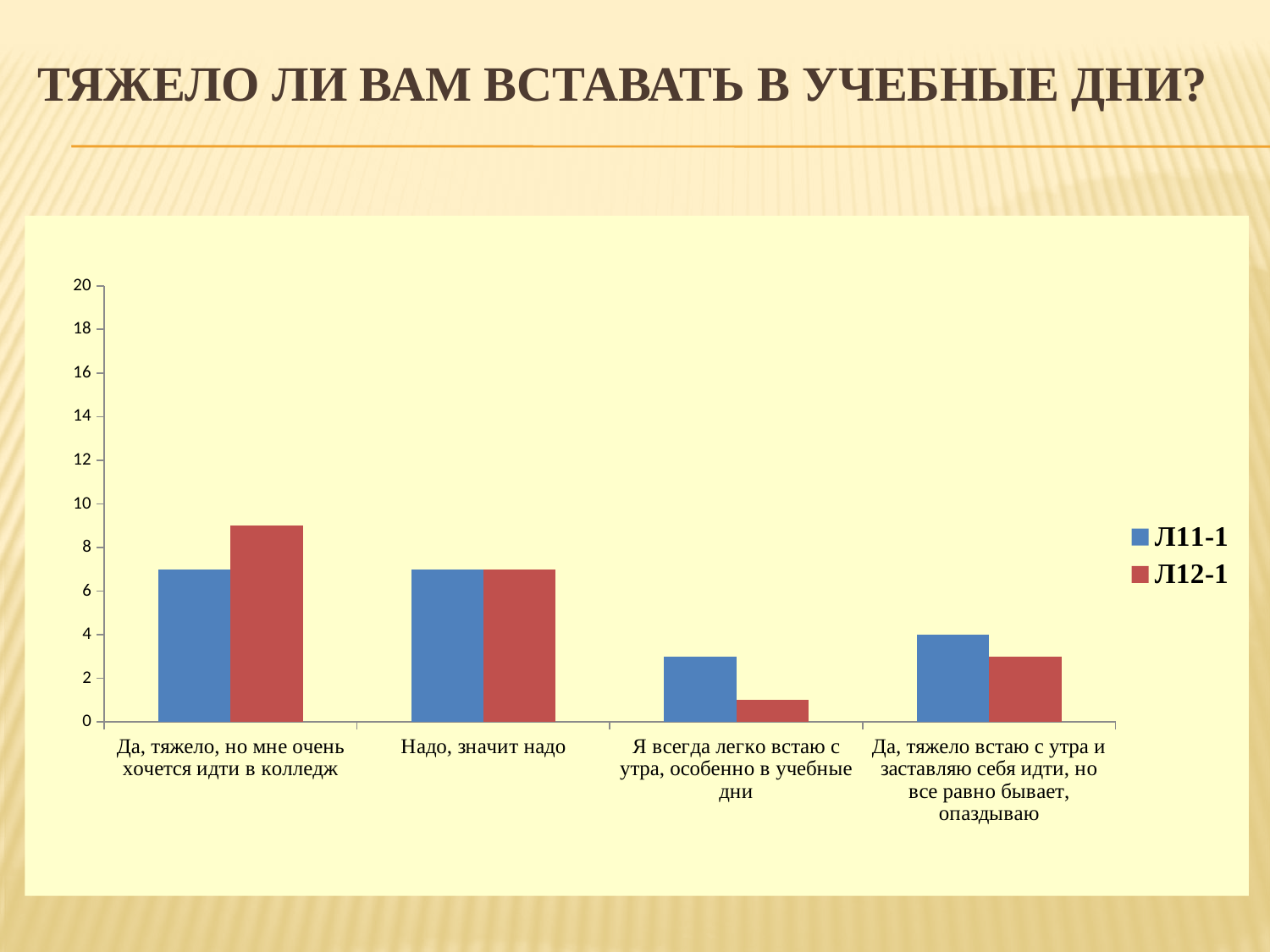

# Тяжело ли вам вставать в учебные дни?

### Chart

| Category | Л11-1 | Л12-1 |
|---|---|---|
| Да, тяжело, но мне очень хочется идти в колледж | 7.0 | 9.0 |
| Надо, значит надо | 7.0 | 7.0 |
| Я всегда легко встаю с утра, особенно в учебные дни | 3.0 | 1.0 |
| Да, тяжело встаю с утра и заставляю себя идти, но все равно бывает, опаздываю | 4.0 | 3.0 |